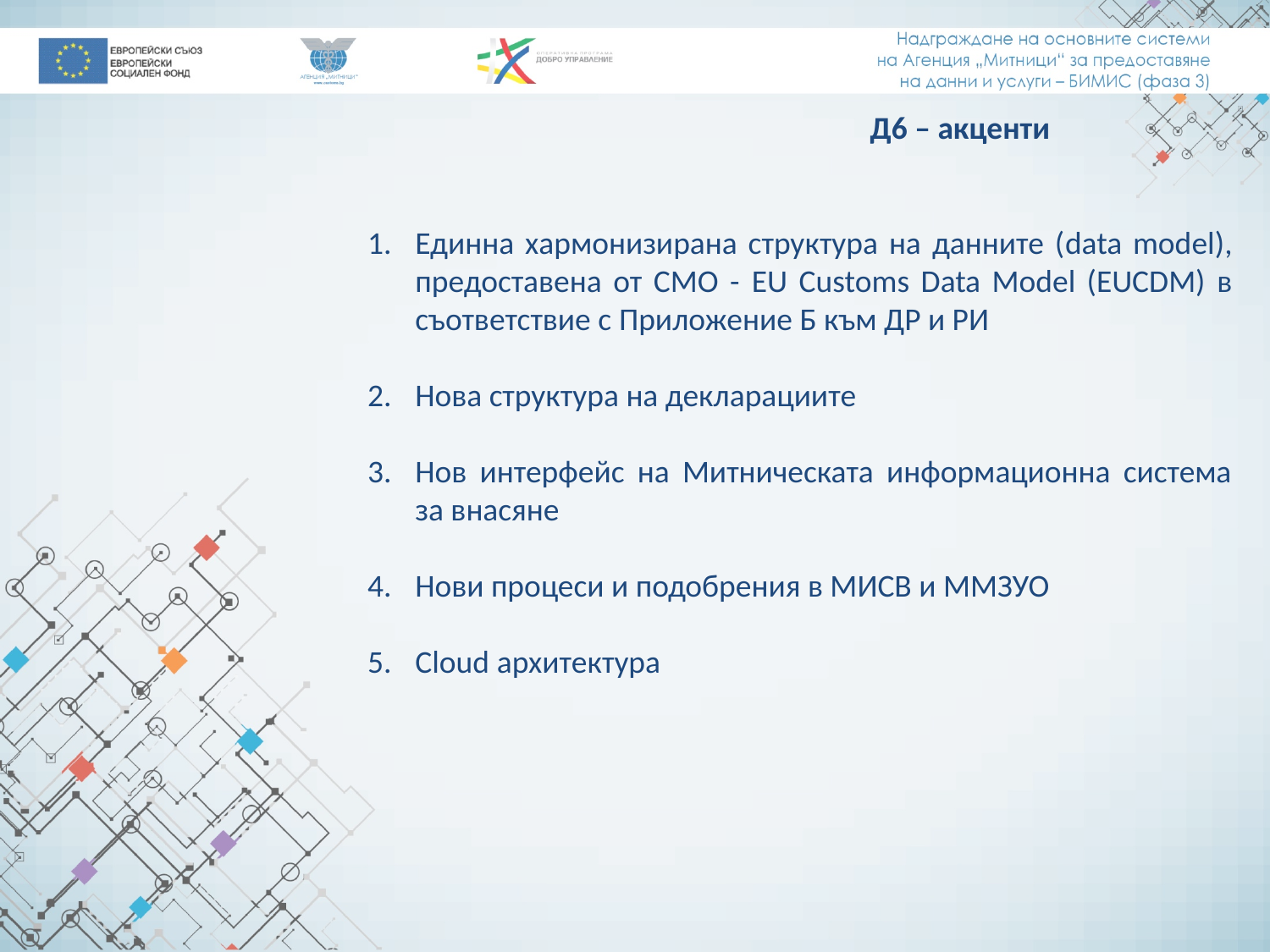

Д6 – акценти
Единна хармонизирана структура на данните (data model), предоставена от СМО - EU Customs Data Model (EUCDM) в съответствие с Приложение Б към ДР и РИ

Нова структура на декларациите

Нов интерфейс на Митническата информационна система за внасяне

Нови процеси и подобрения в МИСВ и ММЗУО

Cloud архитектура